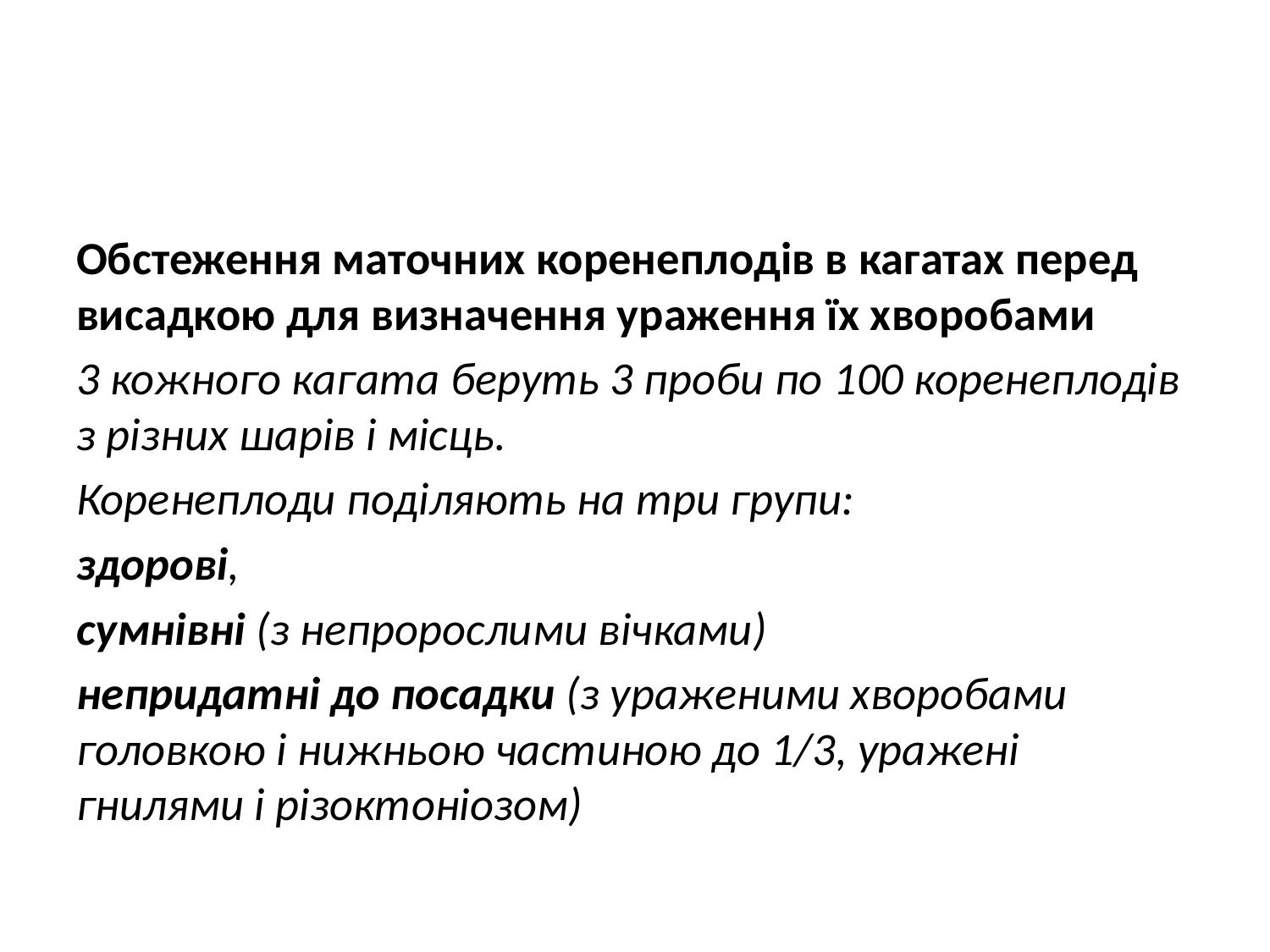

#
Обстеження маточних коренеплодів в кагатах перед висадкою для визначення ураження їх хворобами
3 кожного кагата беруть 3 проби по 100 коренеплодів з різних шарів і місць.
Коренеплоди поділяють на три групи:
здорові,
сумнівні (з непророслими вічками)
непридатні до посадки (з ураженими хворобами головкою і нижньою частиною до 1/3, уражені гнилями і різоктоніозом)